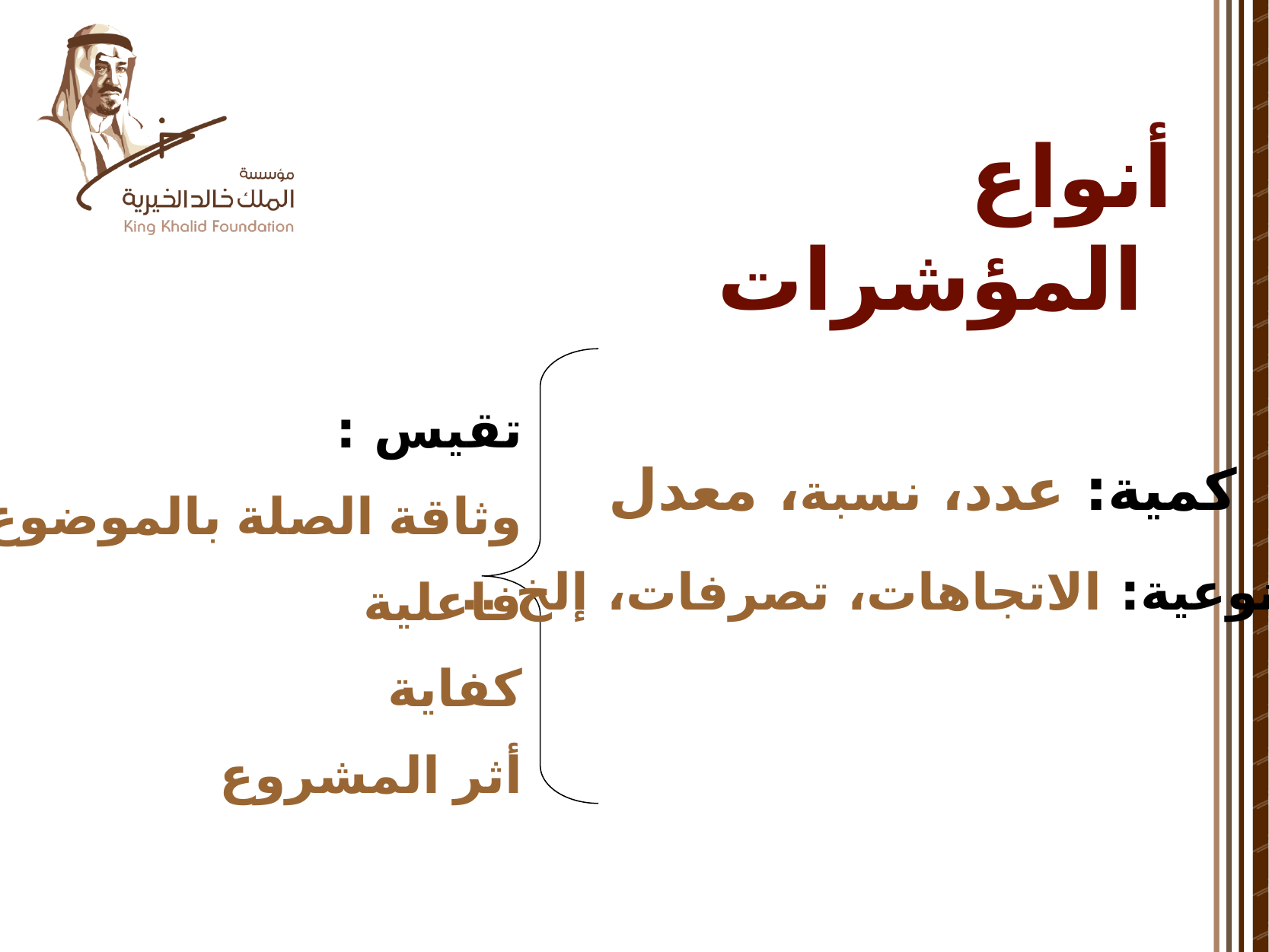

أنواع المؤشرات

تقيس :
وثاقة الصلة بالموضوع
فاعلية
كفاية
أثر المشروع
كمية: عدد، نسبة، معدل
نوعية: الاتجاهات، تصرفات، إلخ ..